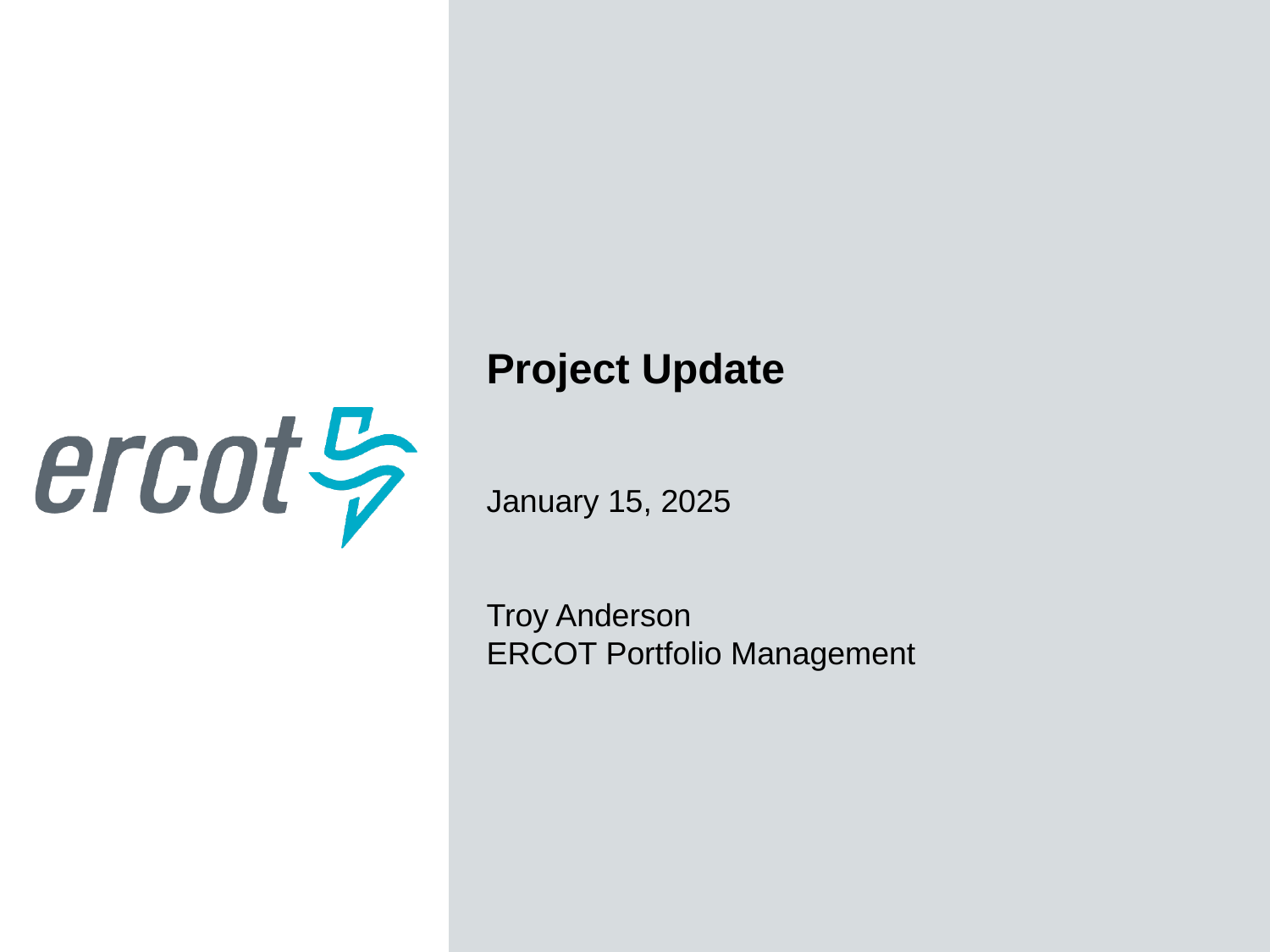

Project Update

January 15, 2025

Troy Anderson
ERCOT Portfolio Management